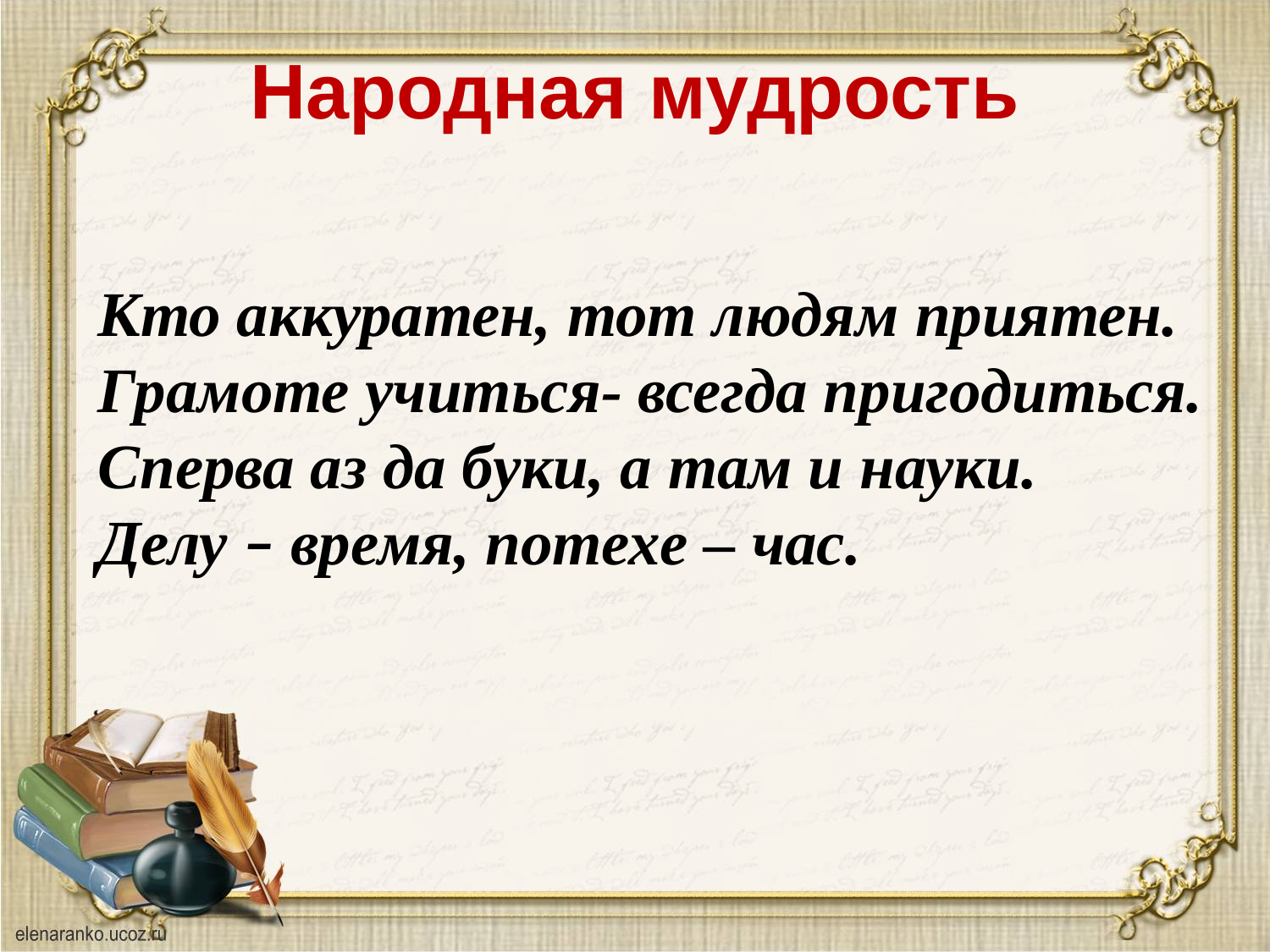

# Народная мудрость
Кто аккуратен, тот людям приятен.
Грамоте учиться- всегда пригодиться.
Сперва аз да буки, а там и науки.
Делу – время, потехе – час.